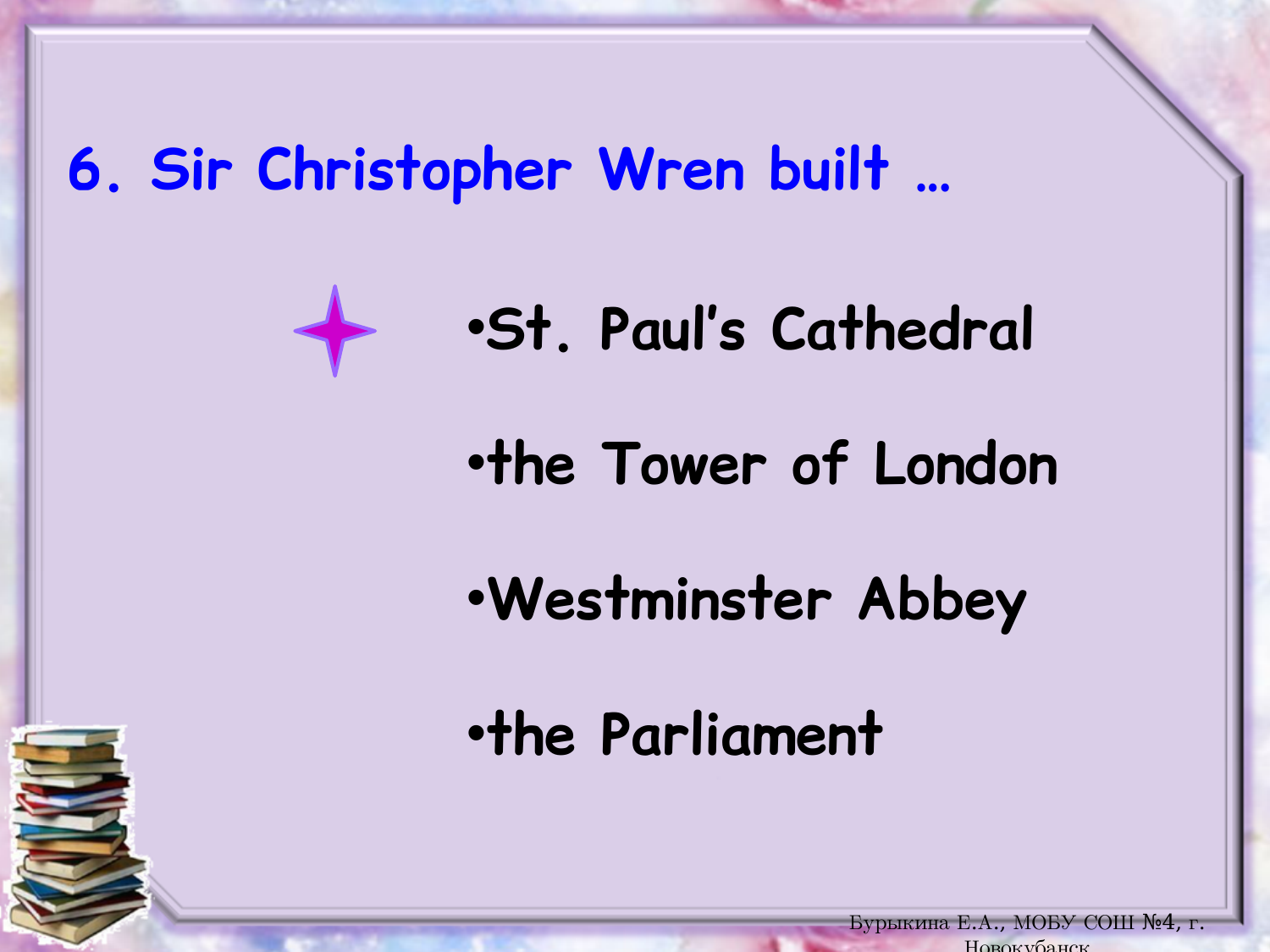

6. Sir Christopher Wren built …

St. Paul’s Cathedral

the Tower of London

Westminster Abbey

the Parliament

Бурыкина Е.А., МОБУ СОШ №4, г. Новокубанск